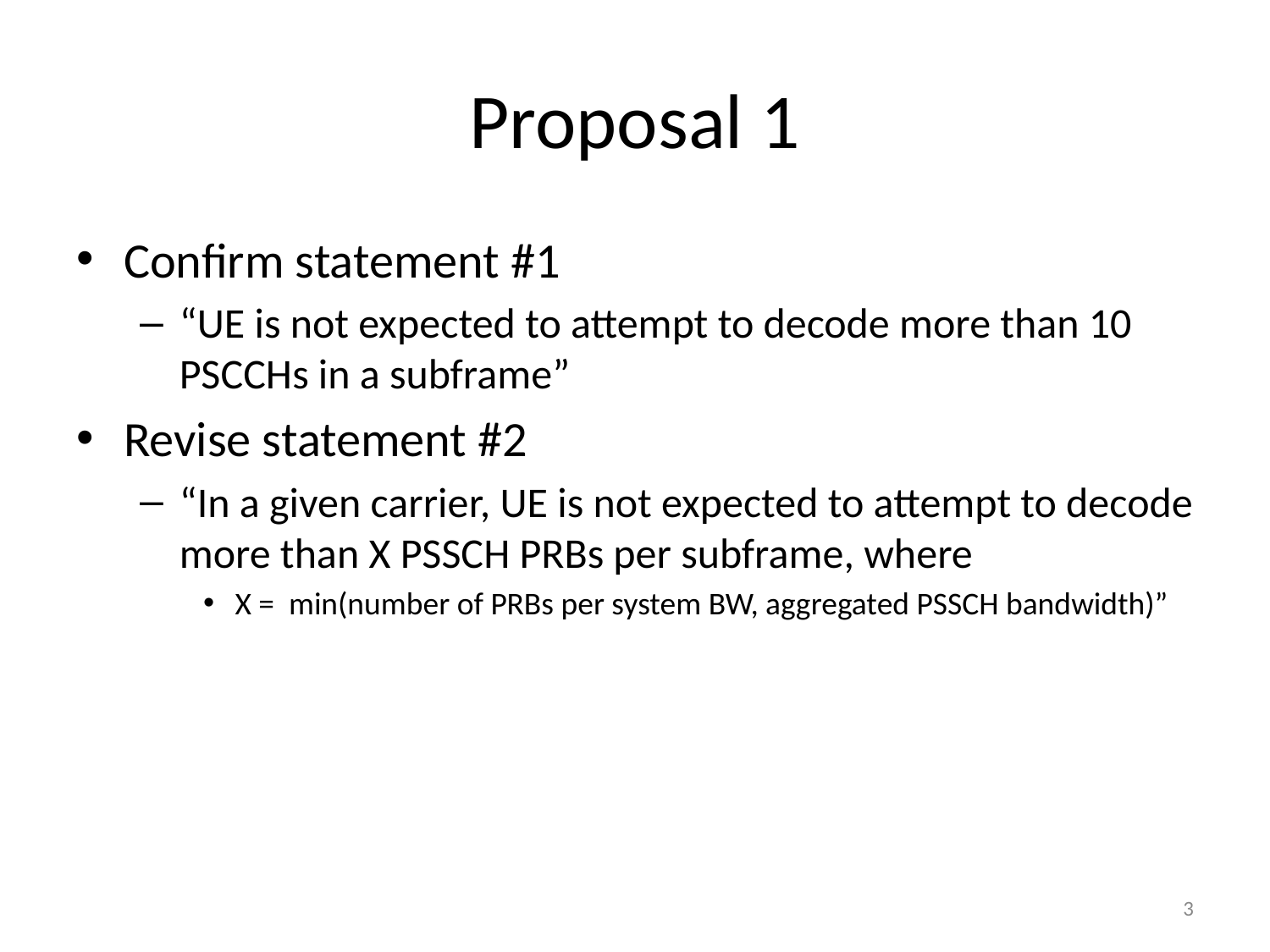

# Proposal 1
Confirm statement #1
“UE is not expected to attempt to decode more than 10 PSCCHs in a subframe”
Revise statement #2
“In a given carrier, UE is not expected to attempt to decode more than X PSSCH PRBs per subframe, where
X =  min(number of PRBs per system BW, aggregated PSSCH bandwidth)”
3